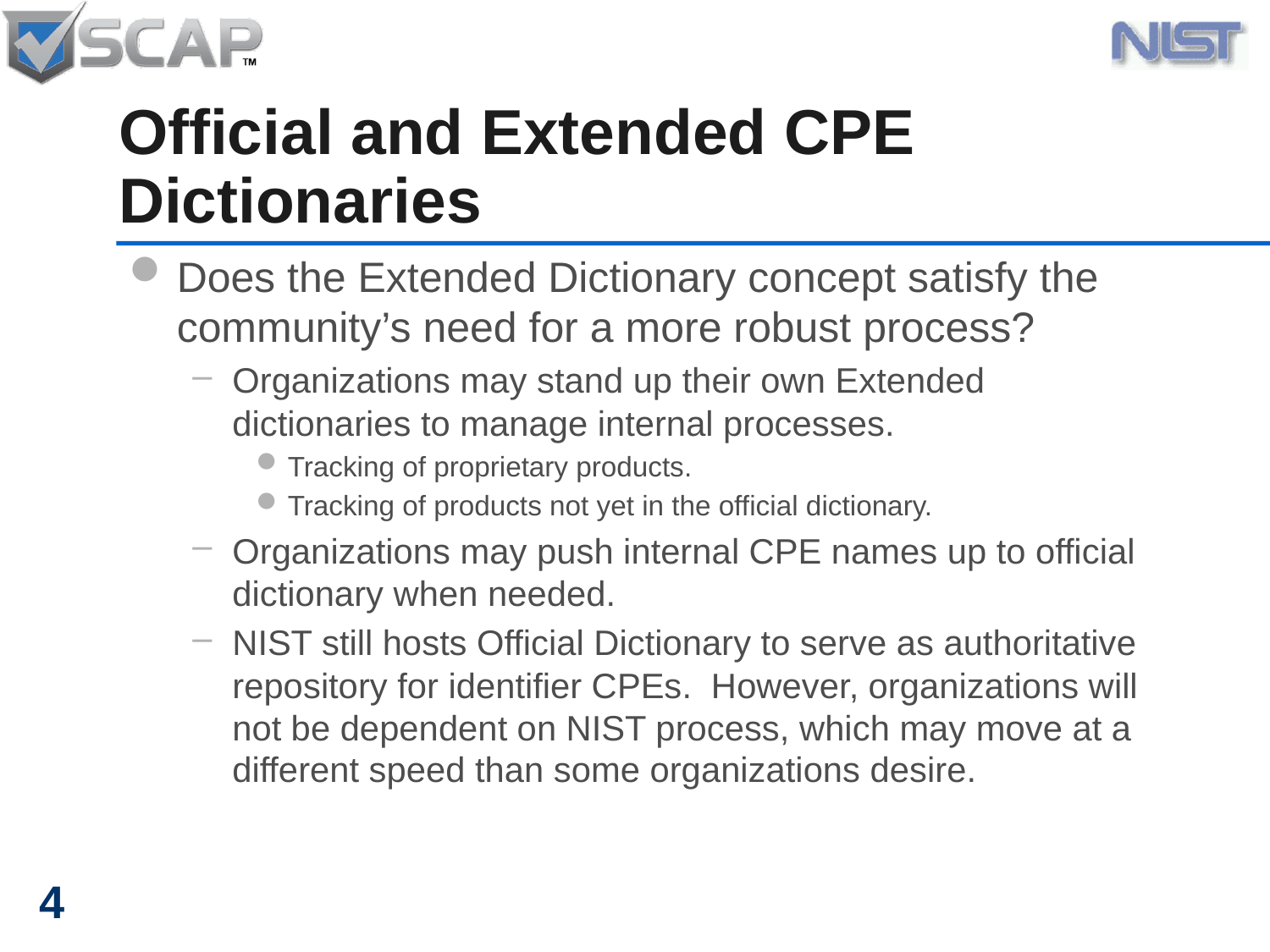

# Official and Extended CPE Dictionaries
Does the Extended Dictionary concept satisfy the community’s need for a more robust process?
Organizations may stand up their own Extended dictionaries to manage internal processes.
Tracking of proprietary products.
Tracking of products not yet in the official dictionary.
Organizations may push internal CPE names up to official dictionary when needed.
NIST still hosts Official Dictionary to serve as authoritative repository for identifier CPEs.  However, organizations will not be dependent on NIST process, which may move at a different speed than some organizations desire.
4